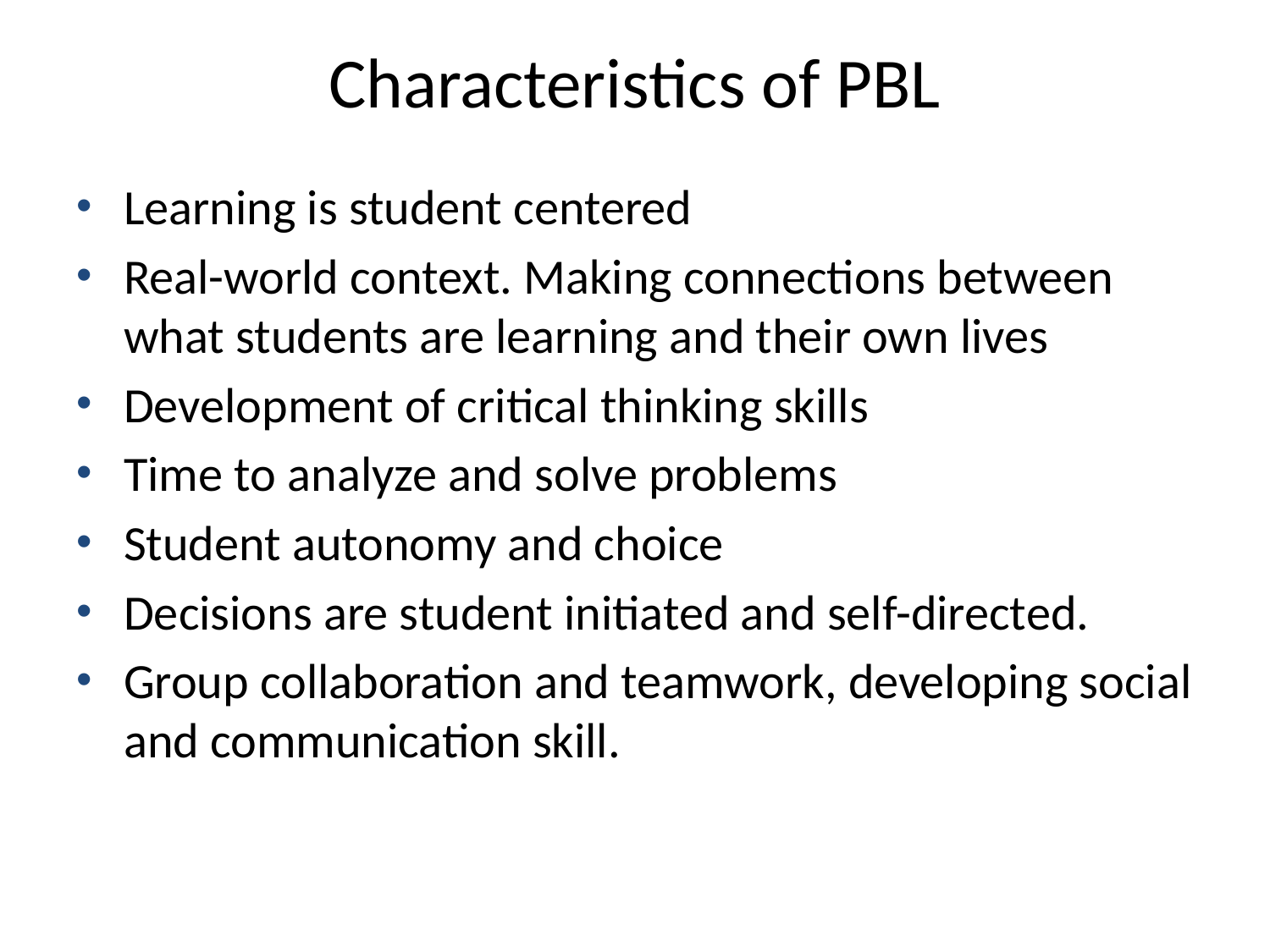

# Characteristics of PBL
Learning is student centered
Real-world context. Making connections between what students are learning and their own lives
Development of critical thinking skills
Time to analyze and solve problems
Student autonomy and choice
Decisions are student initiated and self-directed.
Group collaboration and teamwork, developing social and communication skill.